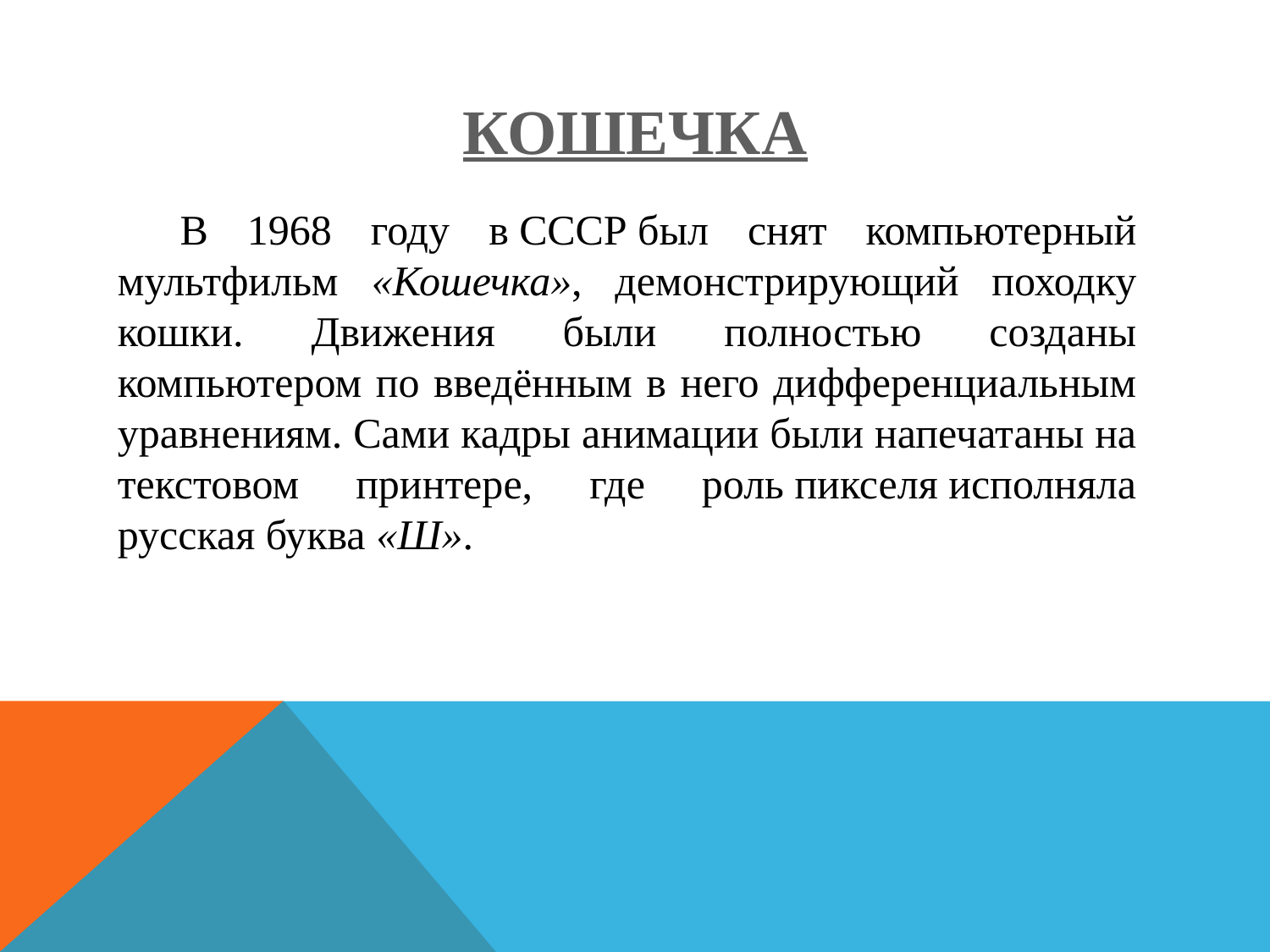

# кошечка
В 1968 году в СССР был снят компьютерный мультфильм «Кошечка», демонстрирующий походку кошки. Движения были полностью созданы компьютером по введённым в него дифференциальным уравнениям. Сами кадры анимации были напечатаны на текстовом принтере, где роль пикселя исполняла русская буква «Ш».